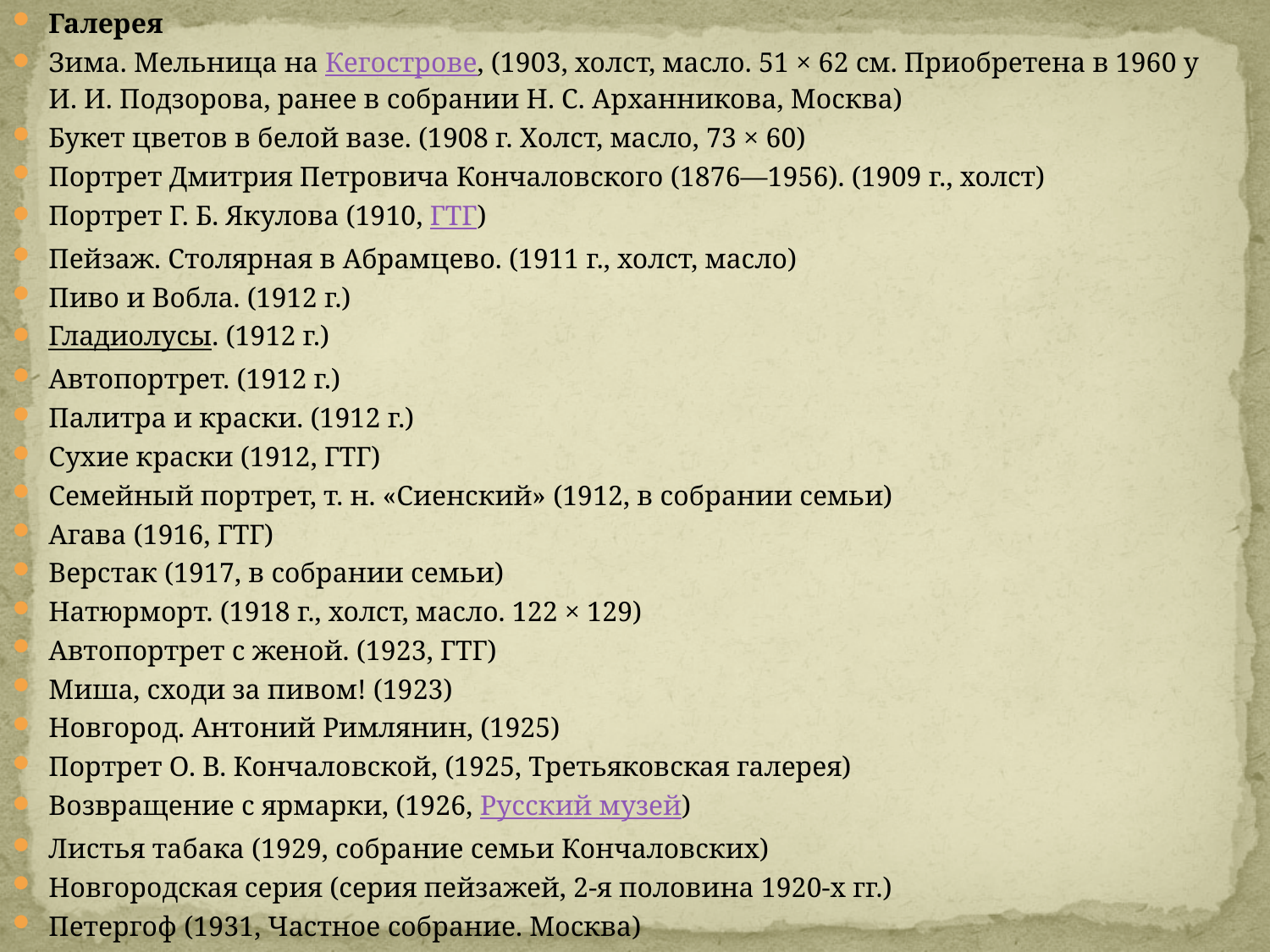

Галерея
Зима. Мельница на Кегострове, (1903, холст, масло. 51 × 62 см. Приобретена в 1960 у И. И. Подзорова, ранее в собрании Н. С. Арханникова, Москва)
Букет цветов в белой вазе. (1908 г. Холст, масло, 73 × 60)
Портрет Дмитрия Петровича Кончаловского (1876—1956). (1909 г., холст)
Портрет Г. Б. Якулова (1910, ГТГ)
Пейзаж. Столярная в Абрамцево. (1911 г., холст, масло)
Пиво и Вобла. (1912 г.)
Гладиолусы. (1912 г.)
Автопортрет. (1912 г.)
Палитра и краски. (1912 г.)
Сухие краски (1912, ГТГ)
Семейный портрет, т. н. «Сиенский» (1912, в собрании семьи)
Агава (1916, ГТГ)
Верстак (1917, в собрании семьи)
Натюрморт. (1918 г., холст, масло. 122 × 129)
Автопортрет с женой. (1923, ГТГ)
Миша, сходи за пивом! (1923)
Новгород. Антоний Римлянин, (1925)
Портрет О. В. Кончаловской, (1925, Третьяковская галерея)
Возвращение с ярмарки, (1926, Русский музей)
Листья табака (1929, собрание семьи Кончаловских)
Новгородская серия (серия пейзажей, 2-я половина 1920-х гг.)
Петергоф (1931, Частное собрание. Москва)